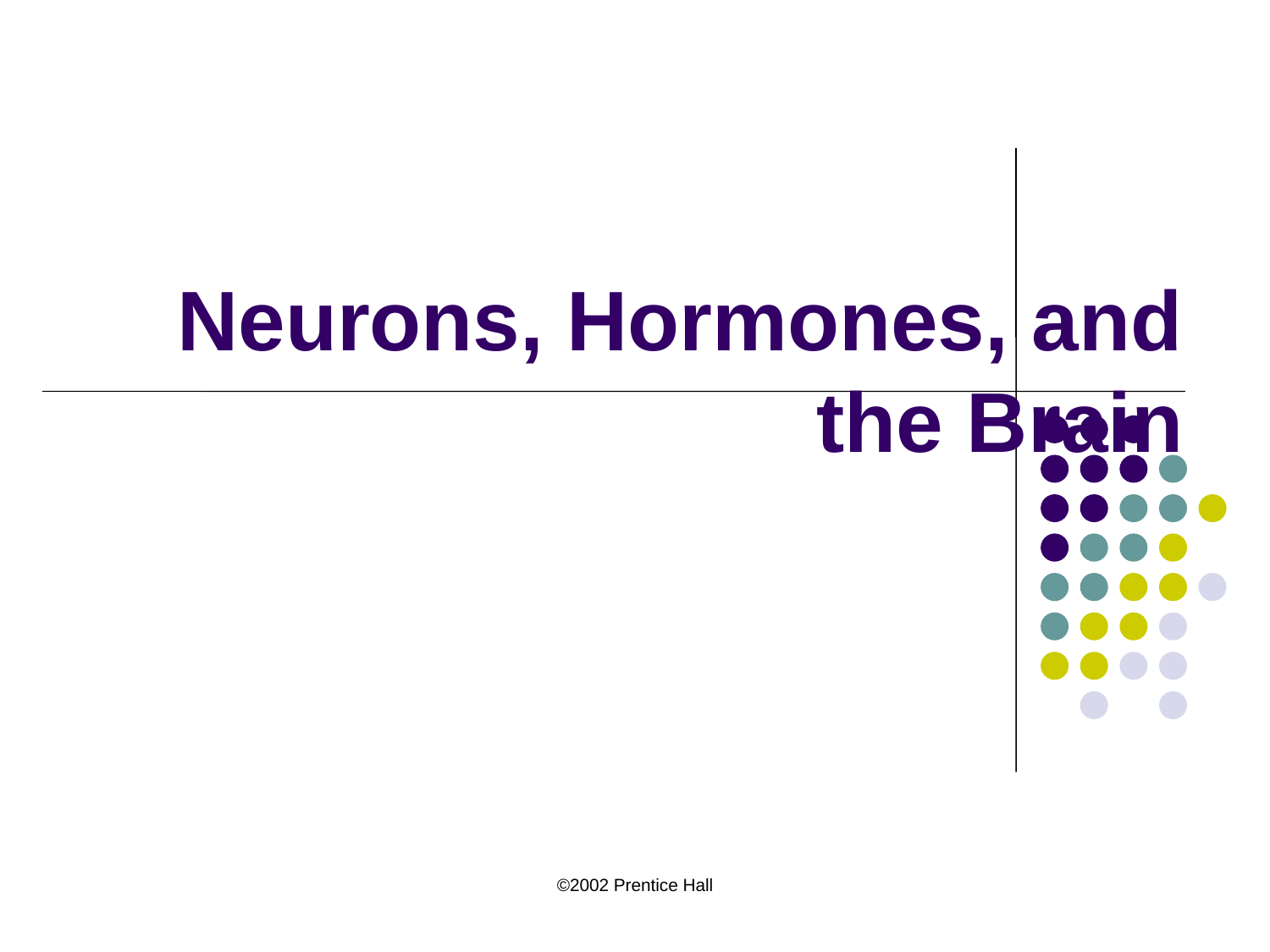

# Neurons, Hormones, and the Brain

©2002 Prentice Hall